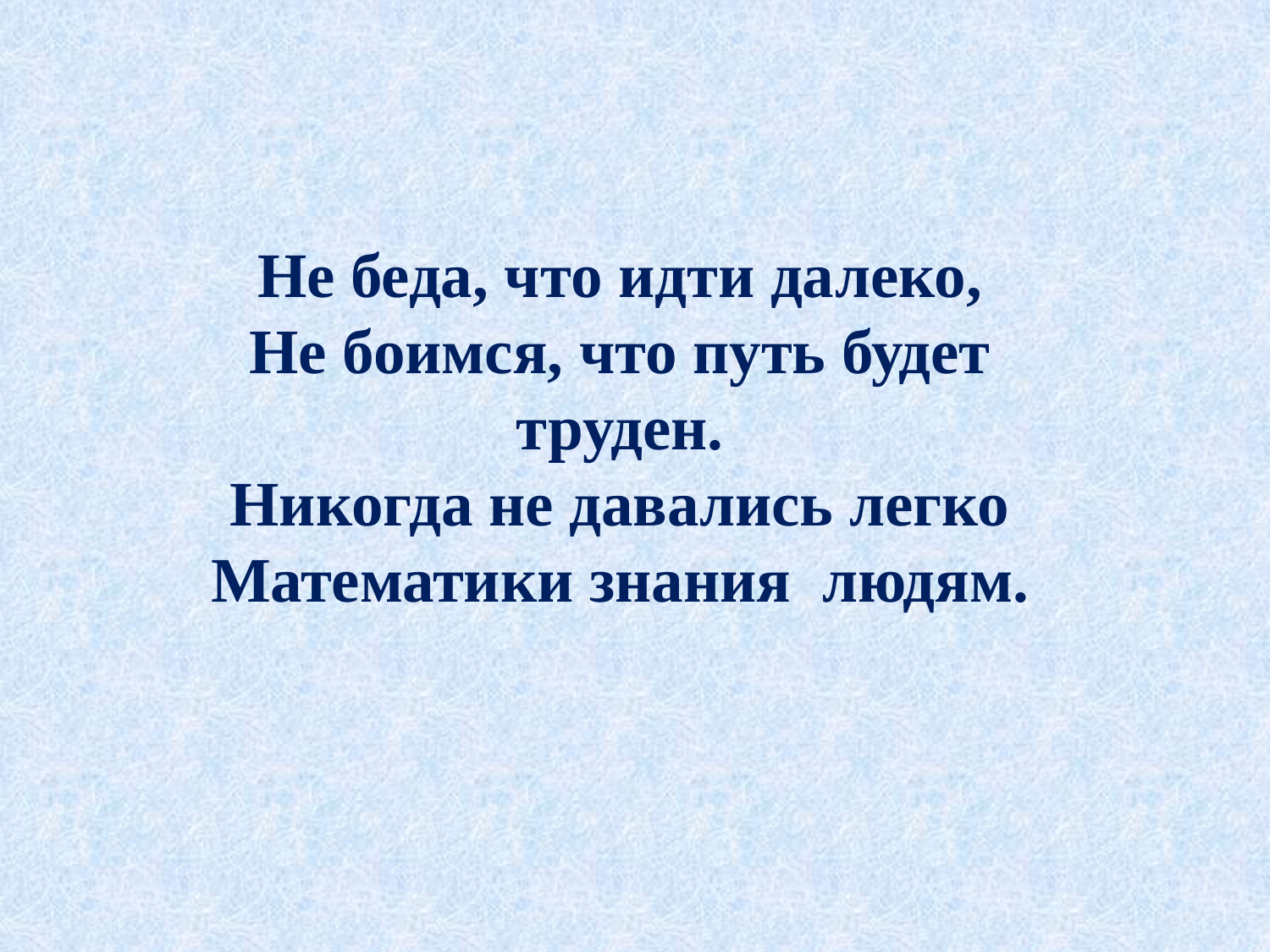

Не беда, что идти далеко,
Не боимся, что путь будет труден.
Никогда не давались легко
Математики знания  людям.